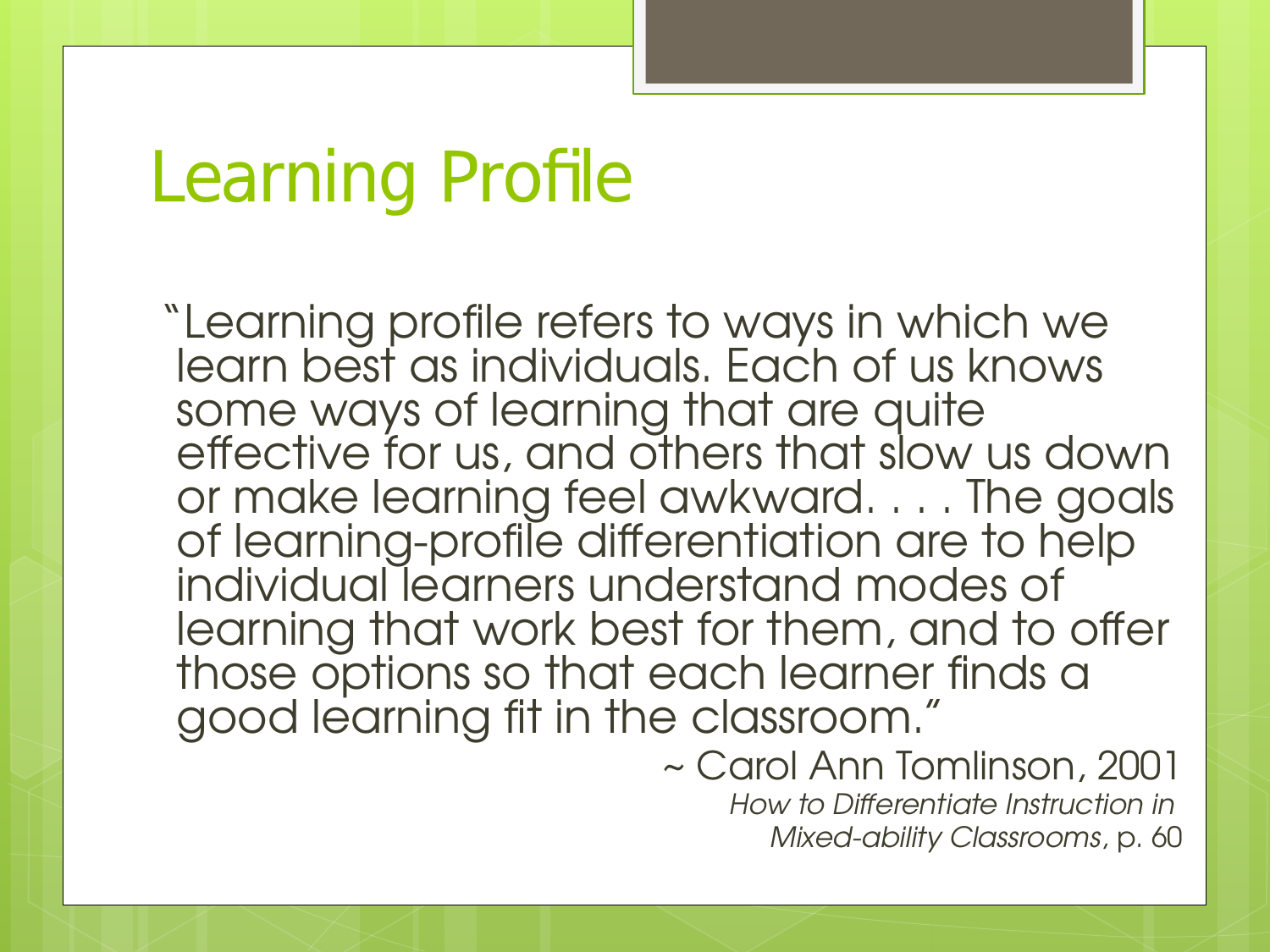

# Learning Profile
“Learning profile refers to ways in which we learn best as individuals. Each of us knows some ways of learning that are quite effective for us, and others that slow us down or make learning feel awkward. . . . The goals of learning-profile differentiation are to help individual learners understand modes of learning that work best for them, and to offer those options so that each learner finds a good learning fit in the classroom.”
~ Carol Ann Tomlinson, 2001
How to Differentiate Instruction in
Mixed-ability Classrooms, p. 60